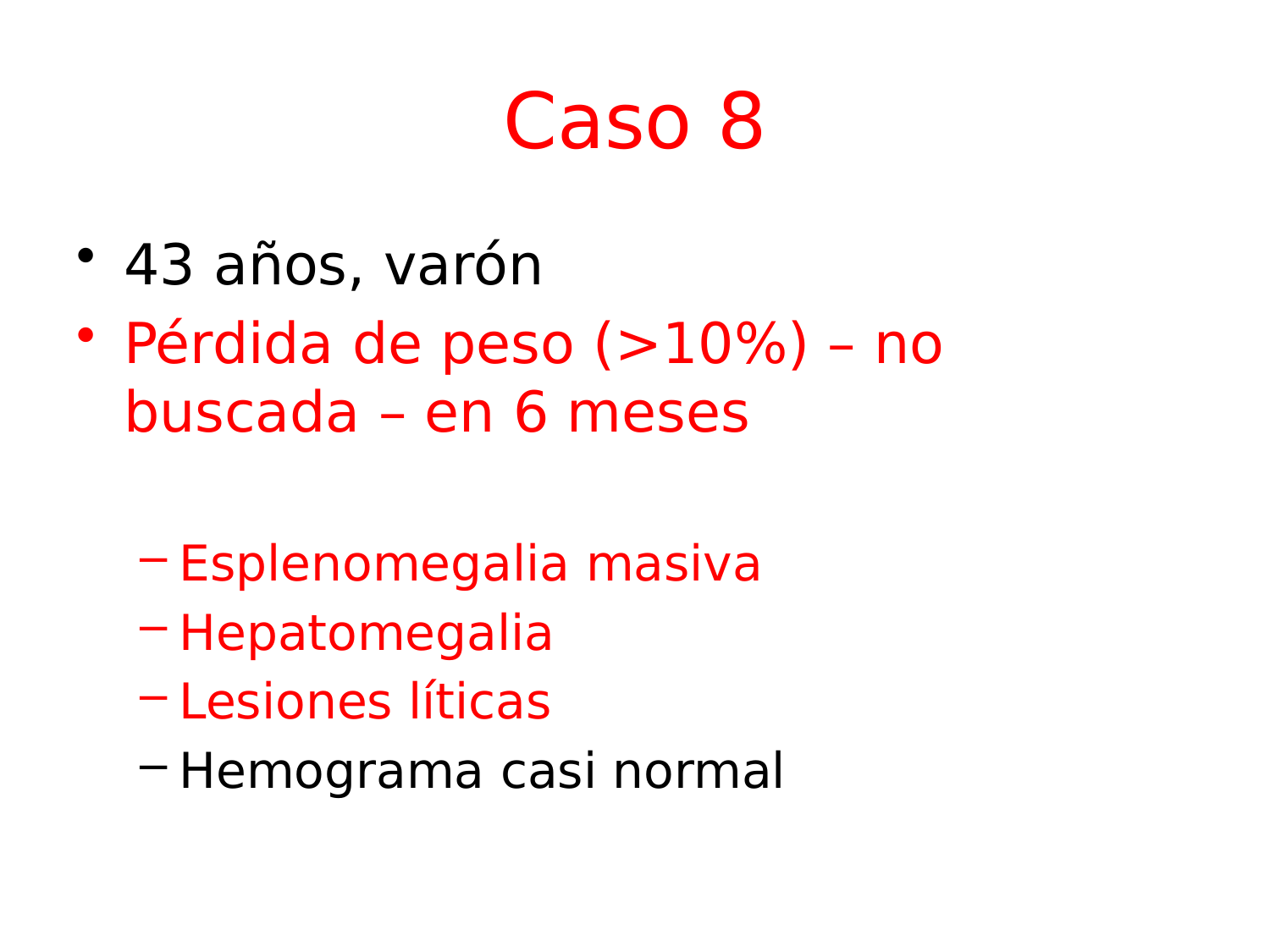

# Caso 8
43 años, varón
Pérdida de peso (>10%) – no buscada – en 6 meses

Esplenomegalia masiva
Hepatomegalia
Lesiones líticas
Hemograma casi normal